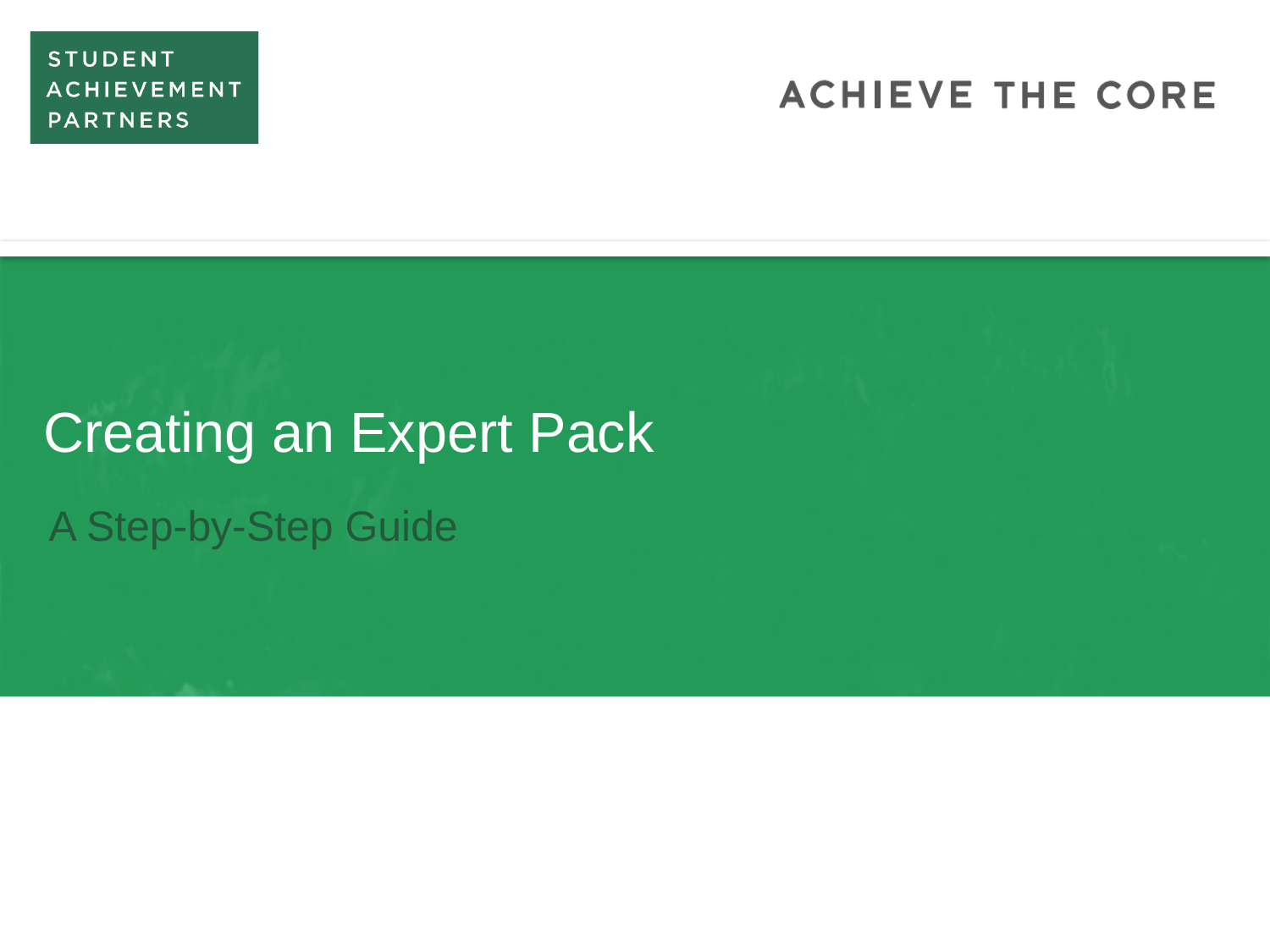

# Creating an Expert Pack
A Step-by-Step Guide